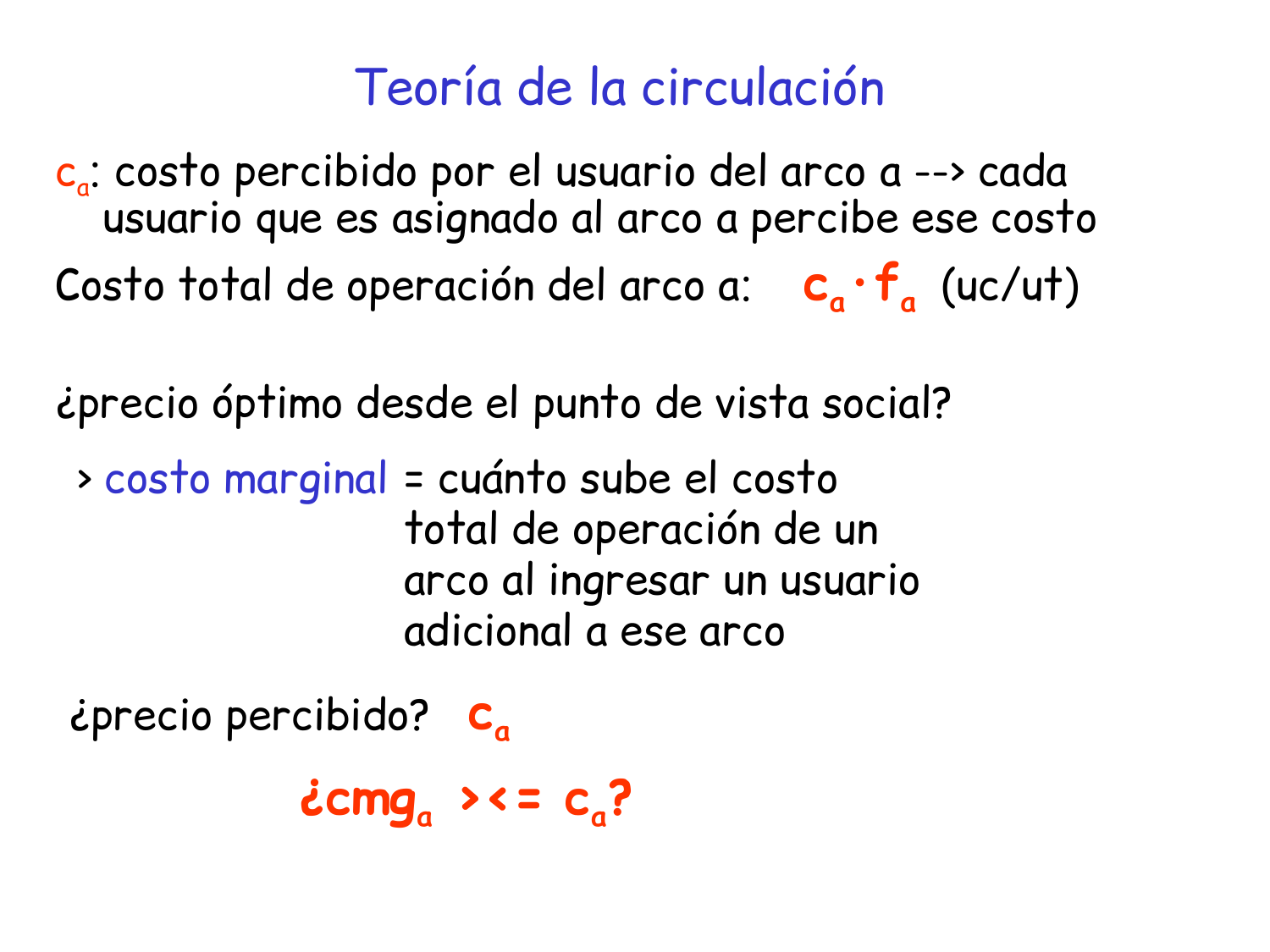

# Teoría de la circulación
ca: costo percibido por el usuario del arco a --> cada usuario que es asignado al arco a percibe ese costo
Costo total de operación del arco a:    ca·fa  (uc/ut)

¿precio óptimo desde el punto de vista social?

> costo marginal
= cuánto sube el costo total de operación de un arco al ingresar un usuario adicional a ese arco
ca
¿precio percibido?
¿cmga ><= ca?